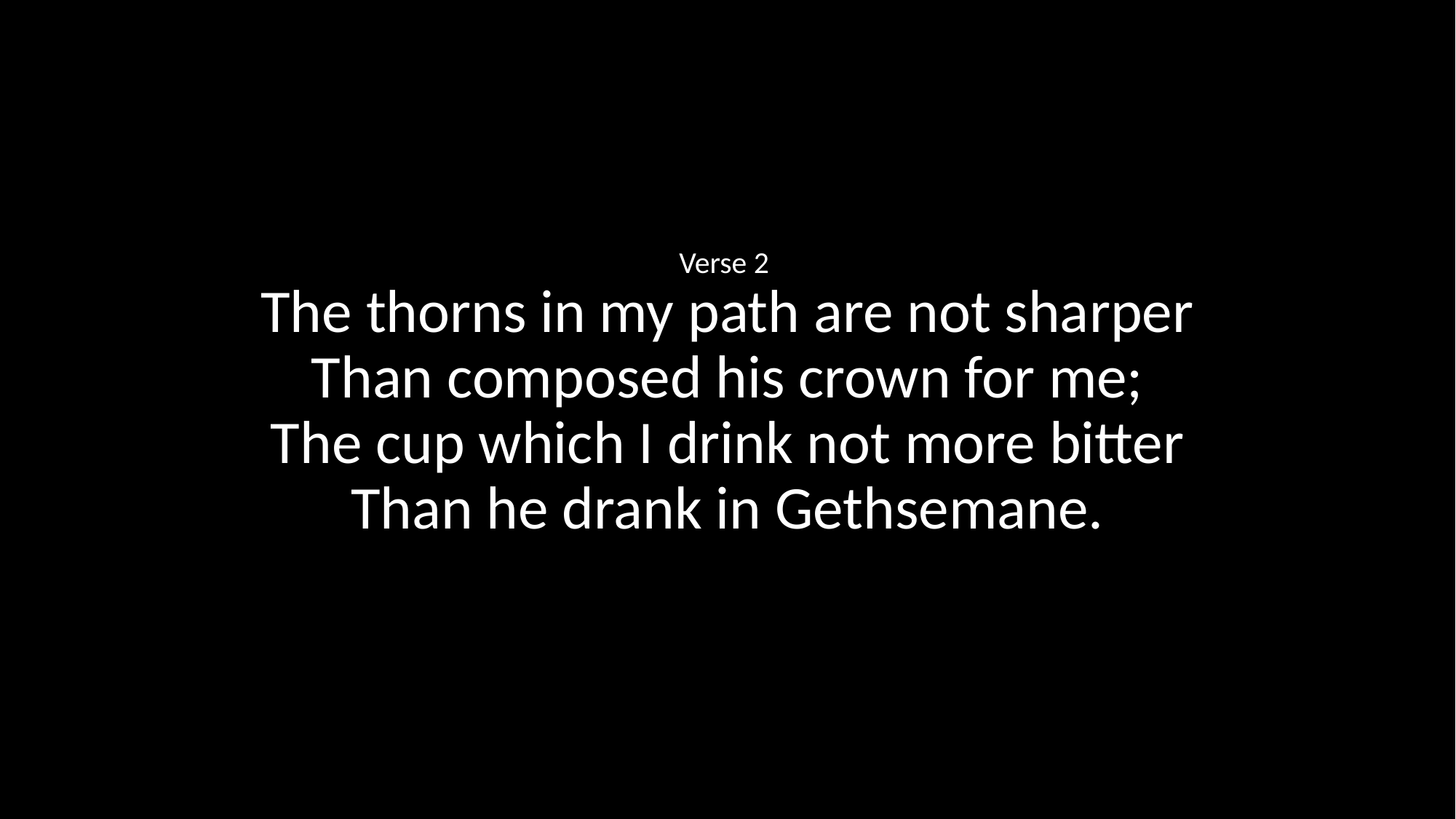

Verse 2
The thorns in my path are not sharper
Than composed his crown for me;
The cup which I drink not more bitter
Than he drank in Gethsemane.